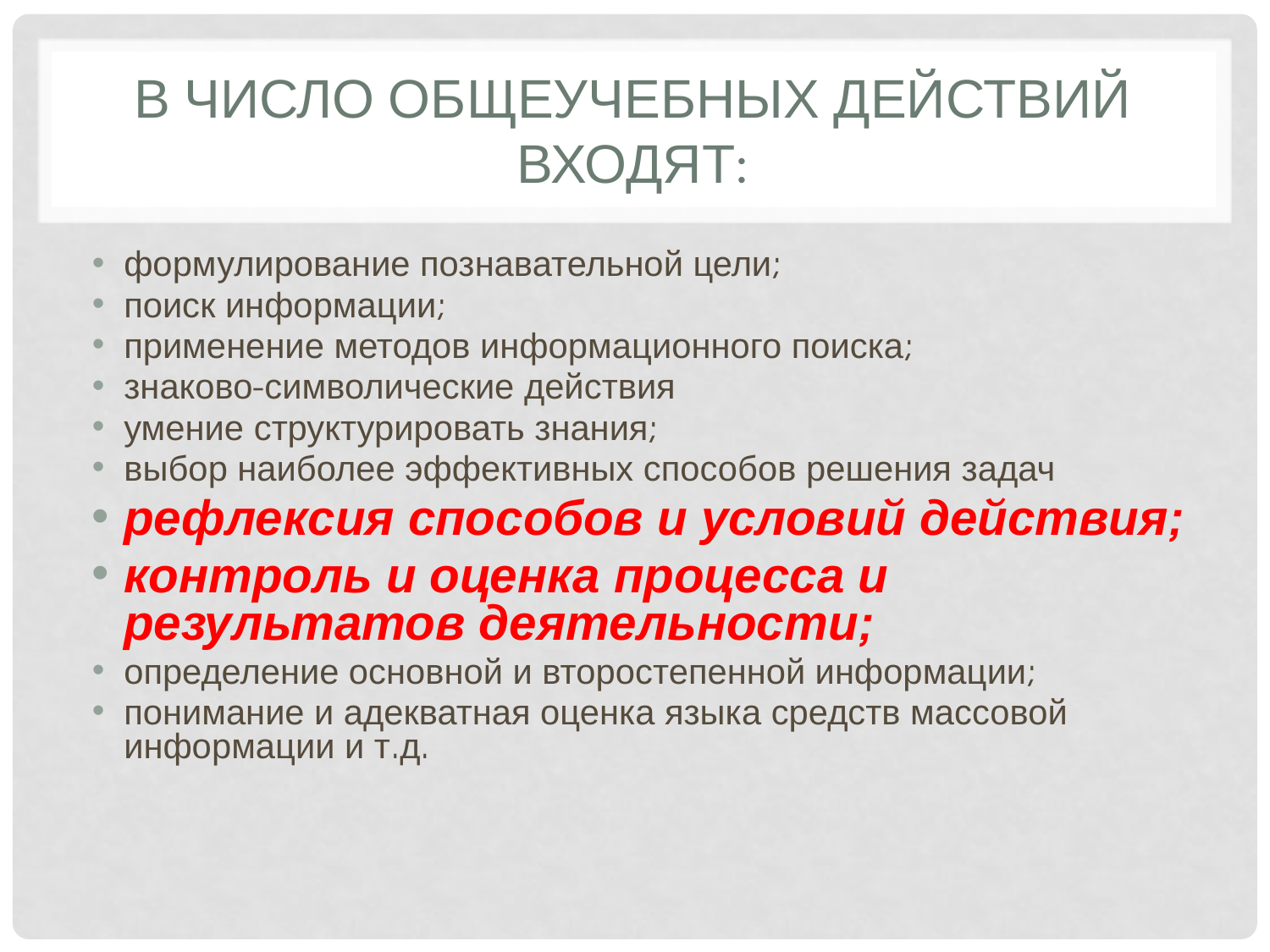

# В число общеучебных действий входят:
формулирование познавательной цели;
поиск информации;
применение методов информационного поиска;
знаково-символические действия
умение структурировать знания;
выбор наиболее эффективных способов решения задач
рефлексия способов и условий действия;
контроль и оценка процесса и результатов деятельности;
определение основной и второстепенной информации;
понимание и адекватная оценка языка средств массовой информации и т.д.